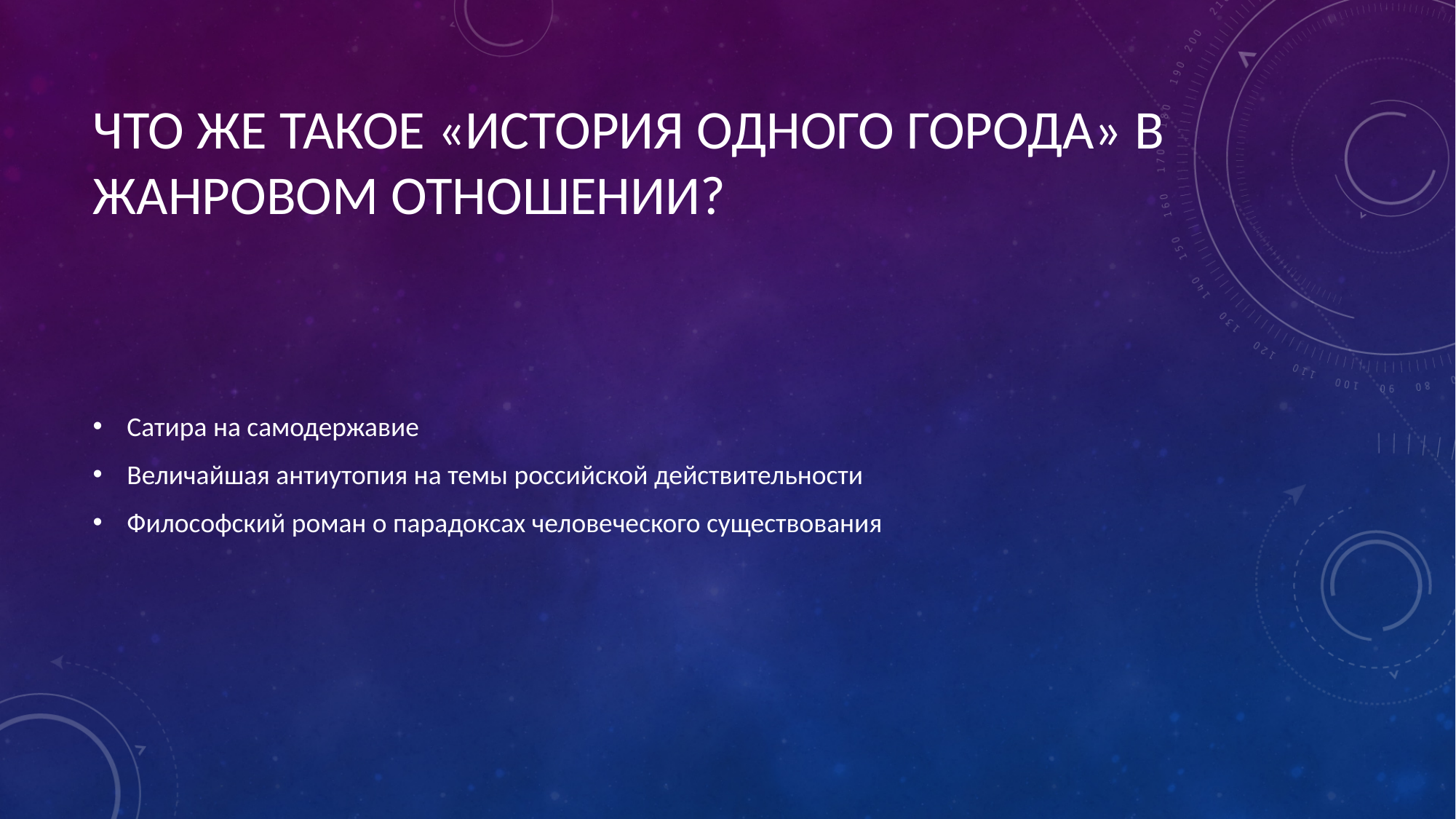

# Что же такое «История одного города» в жанровом отношении?
Сатира на самодержавие
Величайшая антиутопия на темы российской действительности
Философский роман о парадоксах человеческого существования